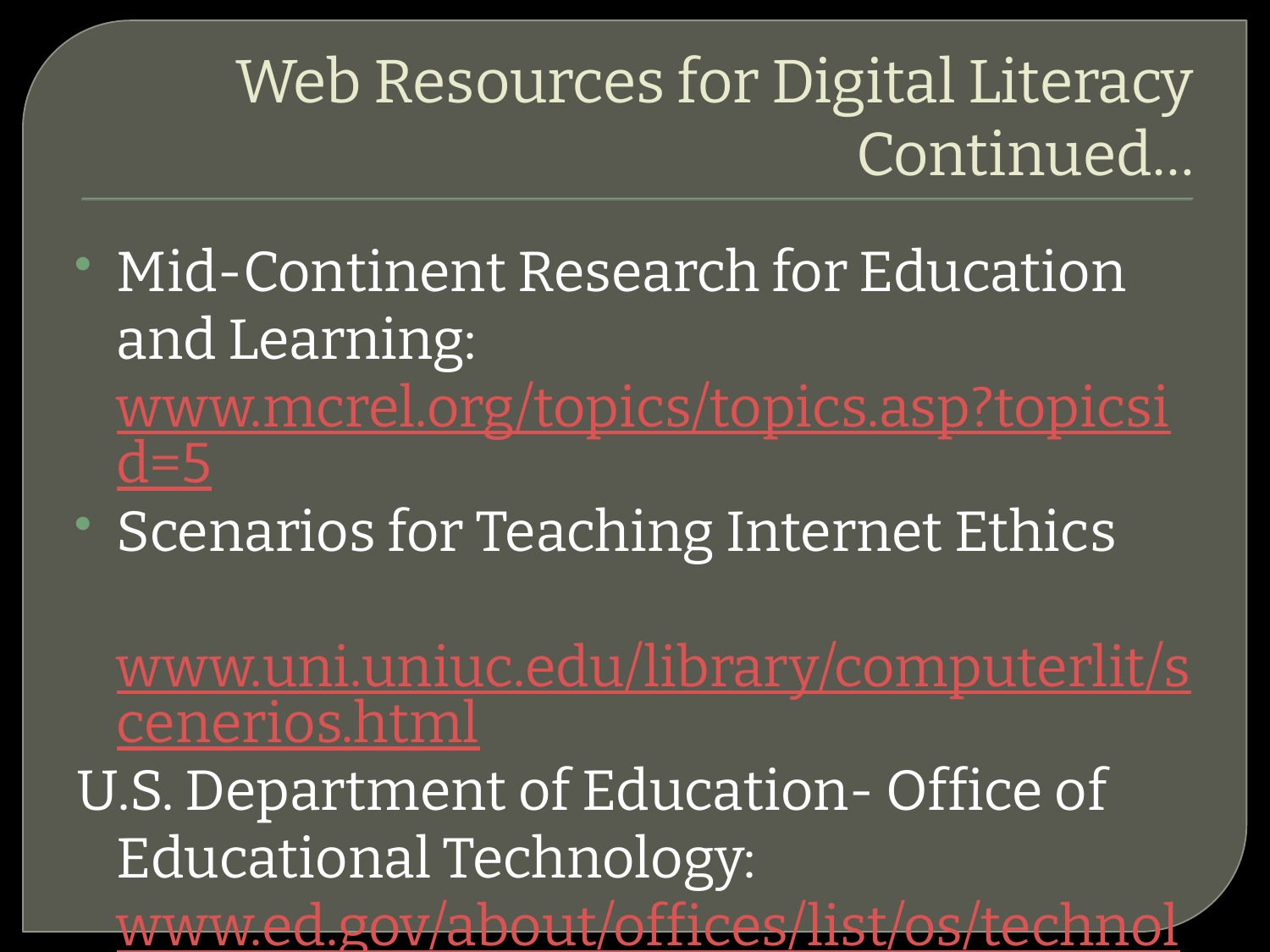

# Web Resources for Digital Literacy Continued…
Mid-Continent Research for Education and Learning: www.mcrel.org/topics/topics.asp?topicsid=5
Scenarios for Teaching Internet Ethics
	www.uni.uniuc.edu/library/computerlit/scenerios.html
U.S. Department of Education- Office of Educational Technology: www.ed.gov/about/offices/list/os/technology/